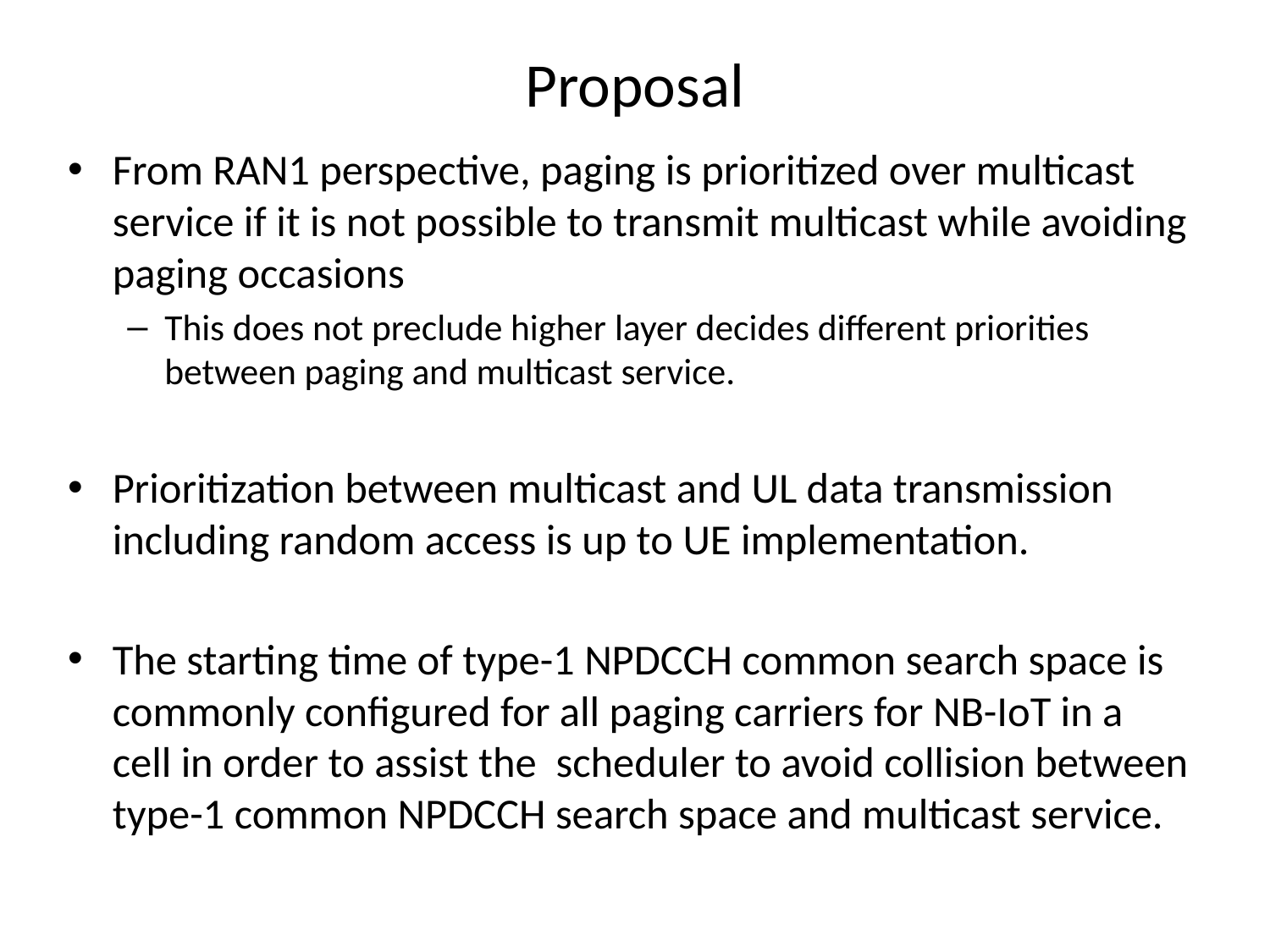

# Proposal
From RAN1 perspective, paging is prioritized over multicast service if it is not possible to transmit multicast while avoiding paging occasions
This does not preclude higher layer decides different priorities between paging and multicast service.

Prioritization between multicast and UL data transmission including random access is up to UE implementation.

The starting time of type-1 NPDCCH common search space is commonly configured for all paging carriers for NB-IoT in a cell in order to assist the  scheduler to avoid collision between type-1 common NPDCCH search space and multicast service.